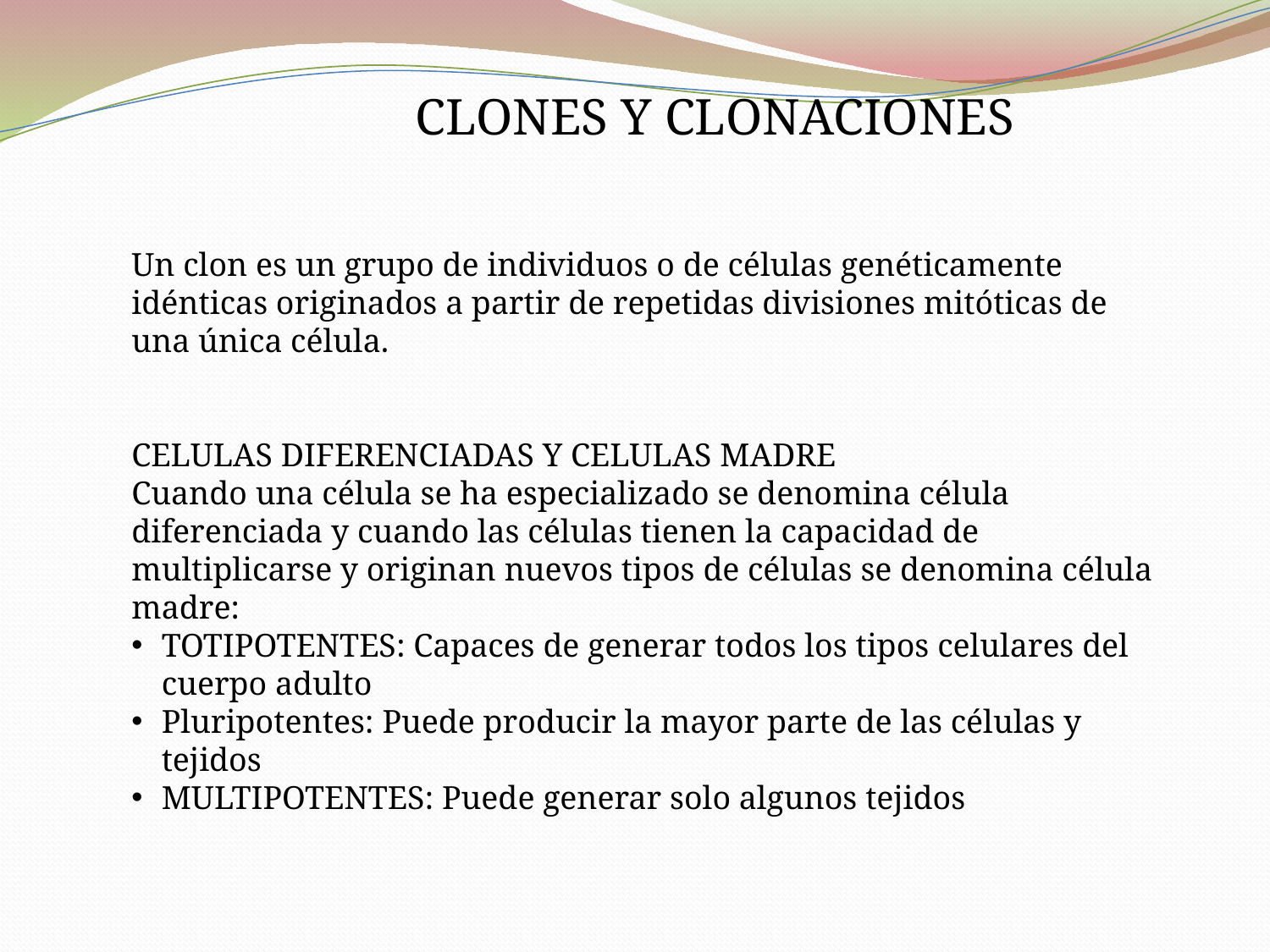

CLONES Y CLONACIONES
Un clon es un grupo de individuos o de células genéticamente idénticas originados a partir de repetidas divisiones mitóticas de una única célula.

CELULAS DIFERENCIADAS Y CELULAS MADRE
Cuando una célula se ha especializado se denomina célula diferenciada y cuando las células tienen la capacidad de multiplicarse y originan nuevos tipos de células se denomina célula madre:
TOTIPOTENTES: Capaces de generar todos los tipos celulares del cuerpo adulto
Pluripotentes: Puede producir la mayor parte de las células y tejidos
MULTIPOTENTES: Puede generar solo algunos tejidos